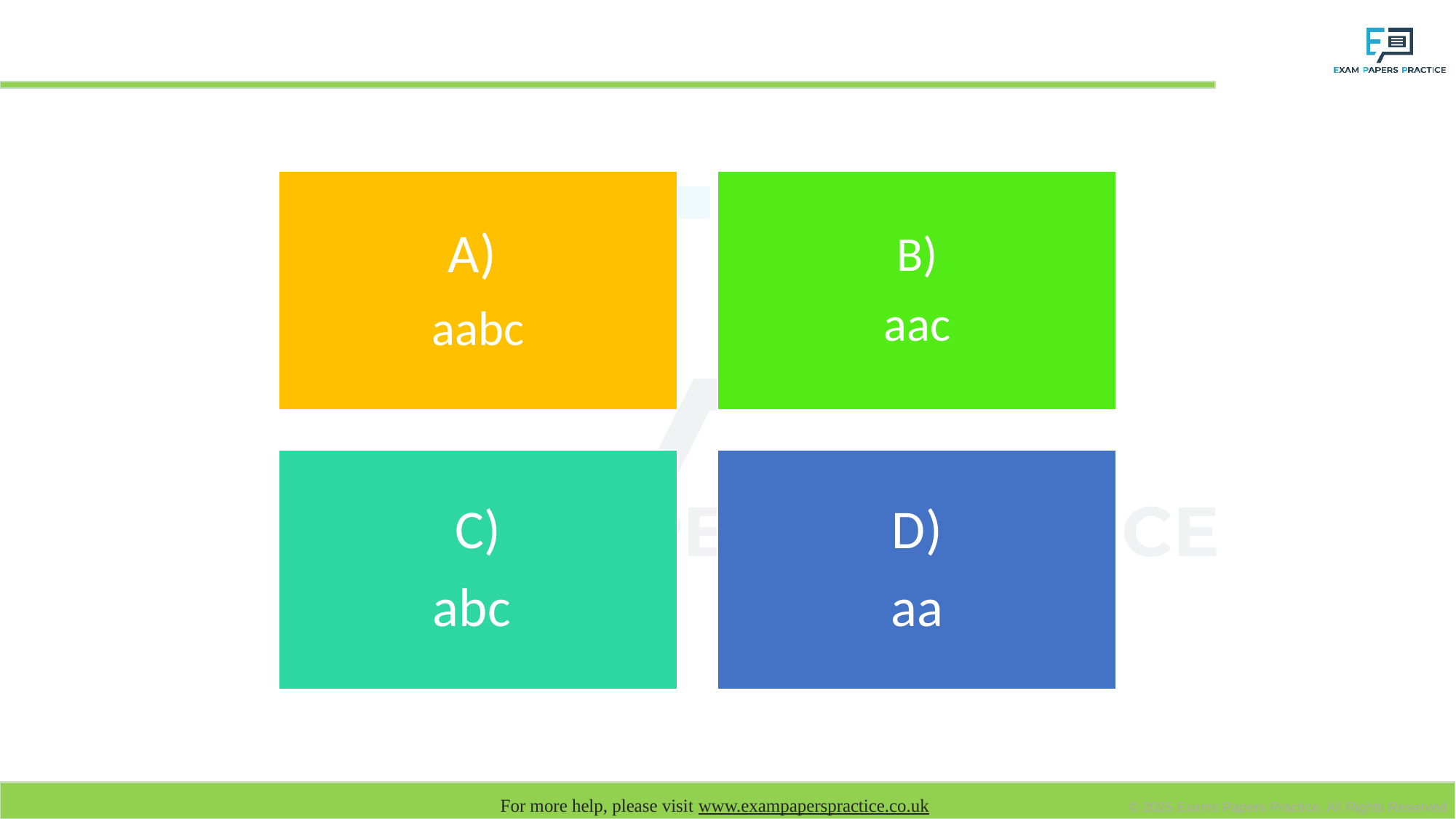

# Given the regular expression a?b*c, which of the following is a valid expression?
A)
aabc
B)
aac
C)
abc
D)
aa